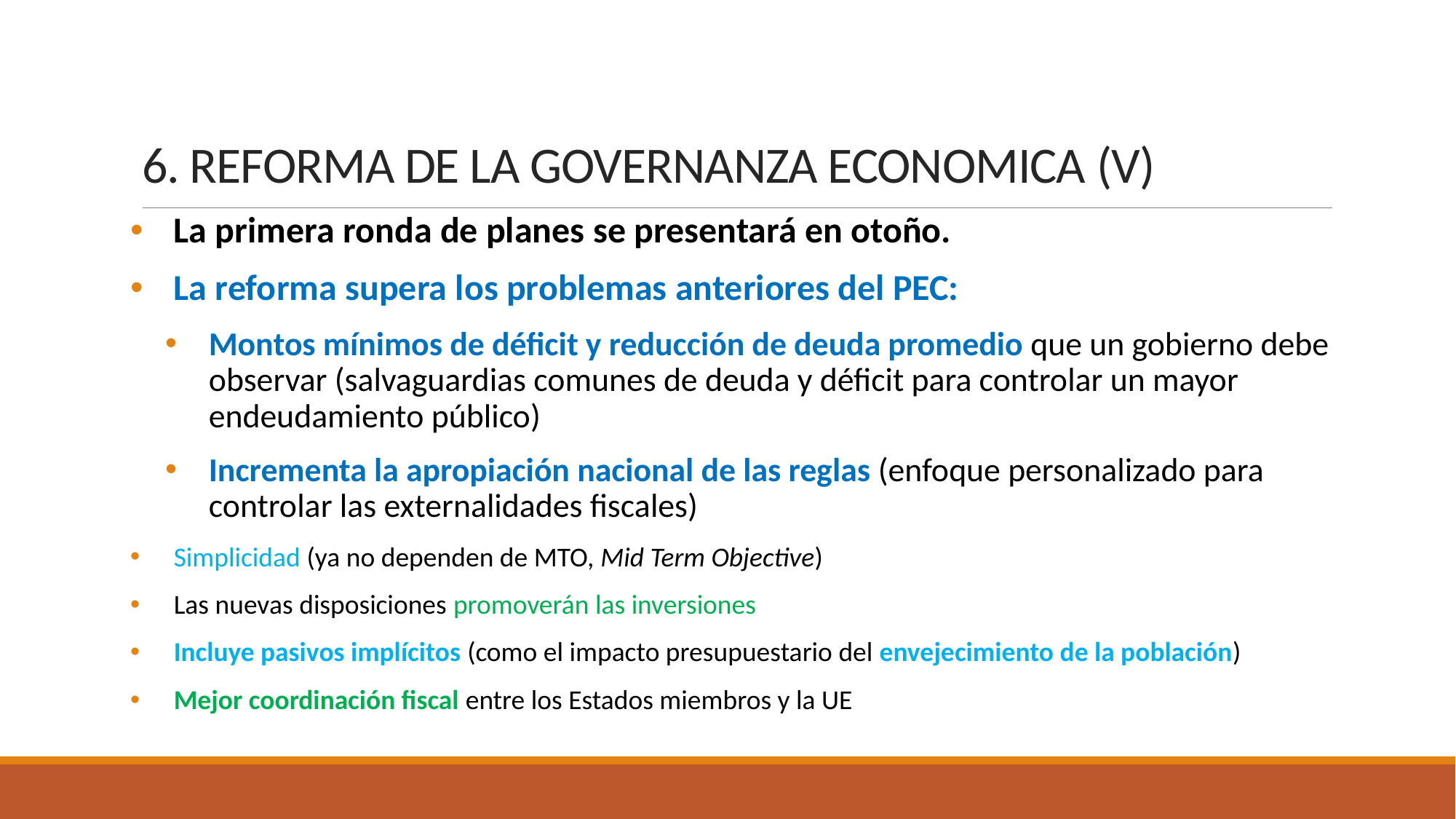

6. REFORMA DE LA GOVERNANZA ECONOMICA (V)
La primera ronda de planes se presentará en otoño.
La reforma supera los problemas anteriores del PEC:
Montos mínimos de déficit y reducción de deuda promedio que un gobierno debe observar (salvaguardias comunes de deuda y déficit para controlar un mayor endeudamiento público)
Incrementa la apropiación nacional de las reglas (enfoque personalizado para controlar las externalidades fiscales)
Simplicidad (ya no dependen de MTO, Mid Term Objective)
Las nuevas disposiciones promoverán las inversiones
Incluye pasivos implícitos (como el impacto presupuestario del envejecimiento de la población)
Mejor coordinación fiscal entre los Estados miembros y la UE